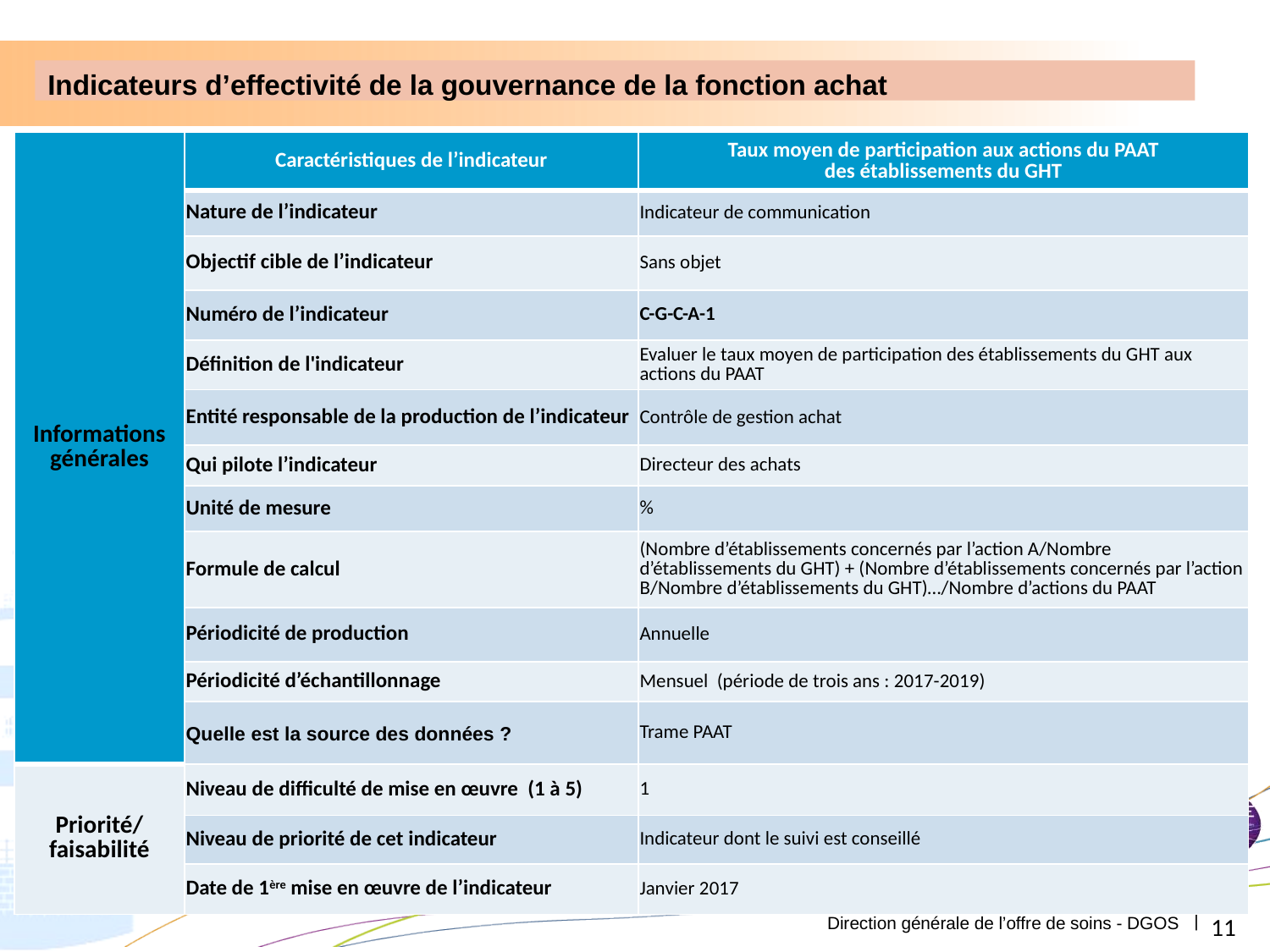

Indicateurs d’effectivité de la gouvernance de la fonction achat
| Informations générales | Caractéristiques de l’indicateur | Taux moyen de participation aux actions du PAAT des établissements du GHT |
| --- | --- | --- |
|  | Nature de l’indicateur | Indicateur de communication |
|  | Objectif cible de l’indicateur | Sans objet |
|  | Numéro de l’indicateur | C-G-C-A-1 |
|  | Définition de l'indicateur | Evaluer le taux moyen de participation des établissements du GHT aux actions du PAAT |
|  | Entité responsable de la production de l’indicateur | Contrôle de gestion achat |
|  | Qui pilote l’indicateur | Directeur des achats |
|  | Unité de mesure | % |
|  | Formule de calcul | (Nombre d’établissements concernés par l’action A/Nombre d’établissements du GHT) + (Nombre d’établissements concernés par l’action B/Nombre d’établissements du GHT)…/Nombre d’actions du PAAT |
|  | Périodicité de production | Annuelle |
|  | Périodicité d’échantillonnage | Mensuel (période de trois ans : 2017-2019) |
|  | Quelle est la source des données ? | Trame PAAT |
| Priorité/ faisabilité | Niveau de difficulté de mise en œuvre (1 à 5) | 1 |
|  | Niveau de priorité de cet indicateur | Indicateur dont le suivi est conseillé |
|  | Date de 1ère mise en œuvre de l’indicateur | Janvier 2017 |
11